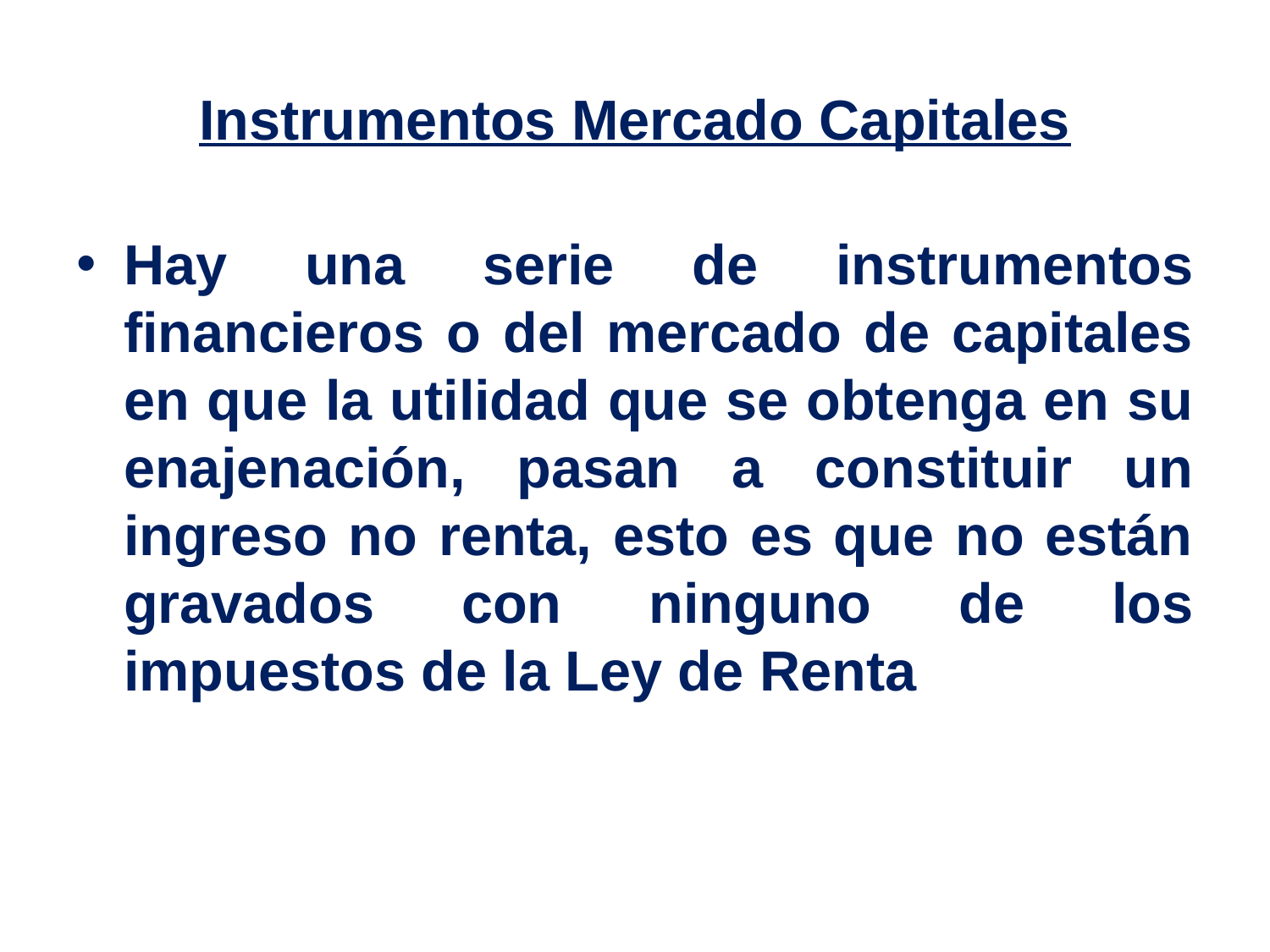

# Instrumentos Mercado Capitales
Hay una serie de instrumentos financieros o del mercado de capitales en que la utilidad que se obtenga en su enajenación, pasan a constituir un ingreso no renta, esto es que no están gravados con ninguno de los impuestos de la Ley de Renta